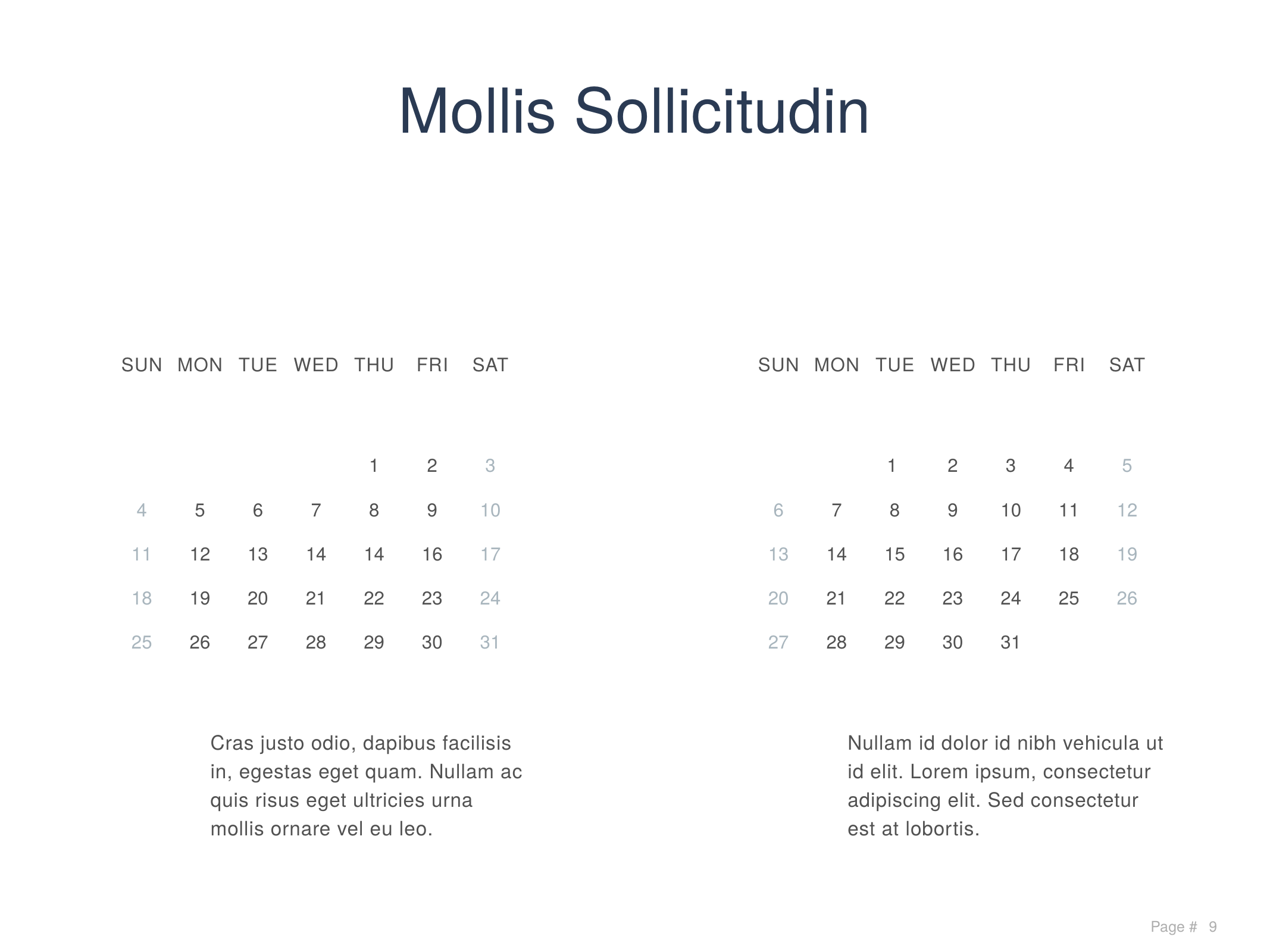

# Mollis Sollicitudin

march
May

Sun
mon
tue
wed
thu
fri
sat
Sun
mon
tue
wed
thu
fri
sat

1
2
3

1
2
3
4
5

4
5
6
7
8
9
10
6
7
8
9
10
11
12
11
12
13
14
14
16
17
13
14
15
16
17
18
19

18
19
20
21
22
23
24
20
21
22
23
24
25
26
25
26
27
28
29
30
31
27
28
29
30
31

Cras justo odio, dapibus facilisis in, egestas eget quam. Nullam ac quis risus eget ultricies urna mollis ornare vel eu leo.
Nullam id dolor id nibh vehicula ut id elit. Lorem ipsum, consectetur adipiscing elit. Sed consectetur est at lobortis.

Page #
9